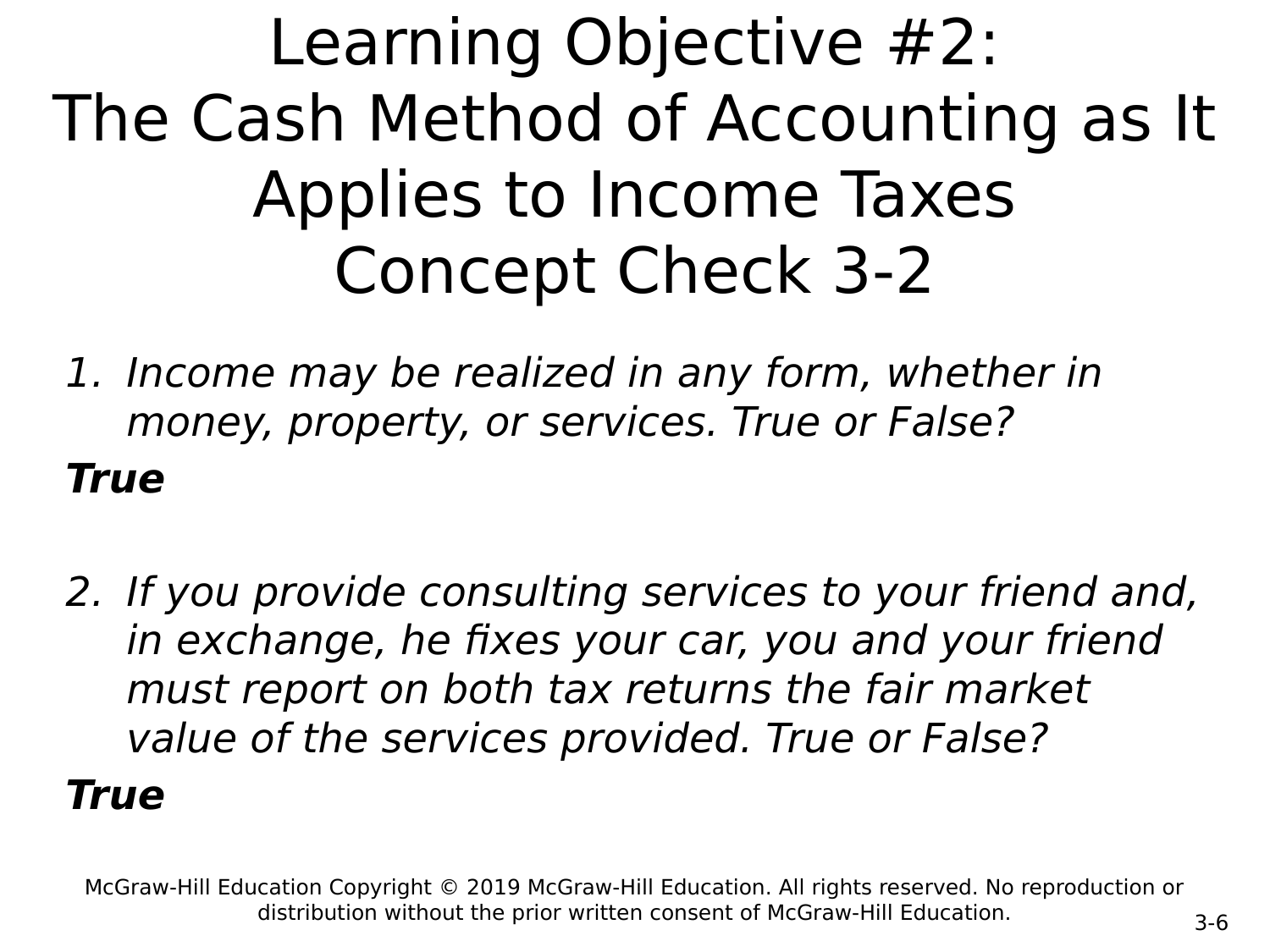

# Learning Objective #2: The Cash Method of Accounting as It Applies to Income Taxes Concept Check 3-2
Income may be realized in any form, whether in money, property, or services. True or False?
True

If you provide consulting services to your friend and, in exchange, he fixes your car, you and your friend must report on both tax returns the fair market value of the services provided. True or False?
True
McGraw-Hill Education Copyright © 2019 McGraw-Hill Education. All rights reserved. No reproduction or distribution without the prior written consent of McGraw-Hill Education.
3-6